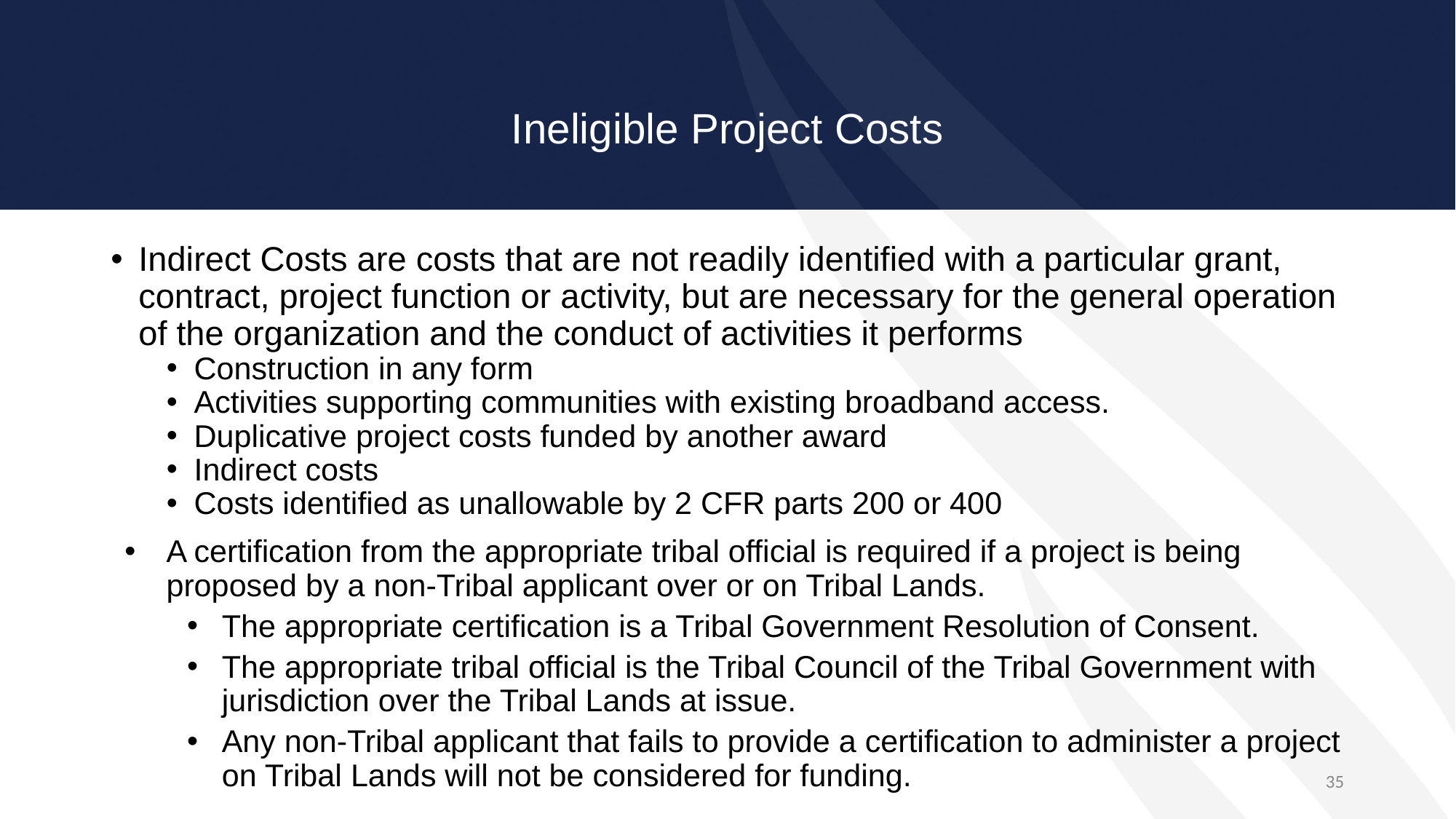

# Ineligible Project Costs
Indirect Costs are costs that are not readily identified with a particular grant, contract, project function or activity, but are necessary for the general operation of the organization and the conduct of activities it performs
Construction in any form
Activities supporting communities with existing broadband access.
Duplicative project costs funded by another award
Indirect costs
Costs identified as unallowable by 2 CFR parts 200 or 400
A certification from the appropriate tribal official is required if a project is being proposed by a non-Tribal applicant over or on Tribal Lands.
The appropriate certification is a Tribal Government Resolution of Consent.
The appropriate tribal official is the Tribal Council of the Tribal Government with jurisdiction over the Tribal Lands at issue.
Any non-Tribal applicant that fails to provide a certification to administer a project on Tribal Lands will not be considered for funding.

35